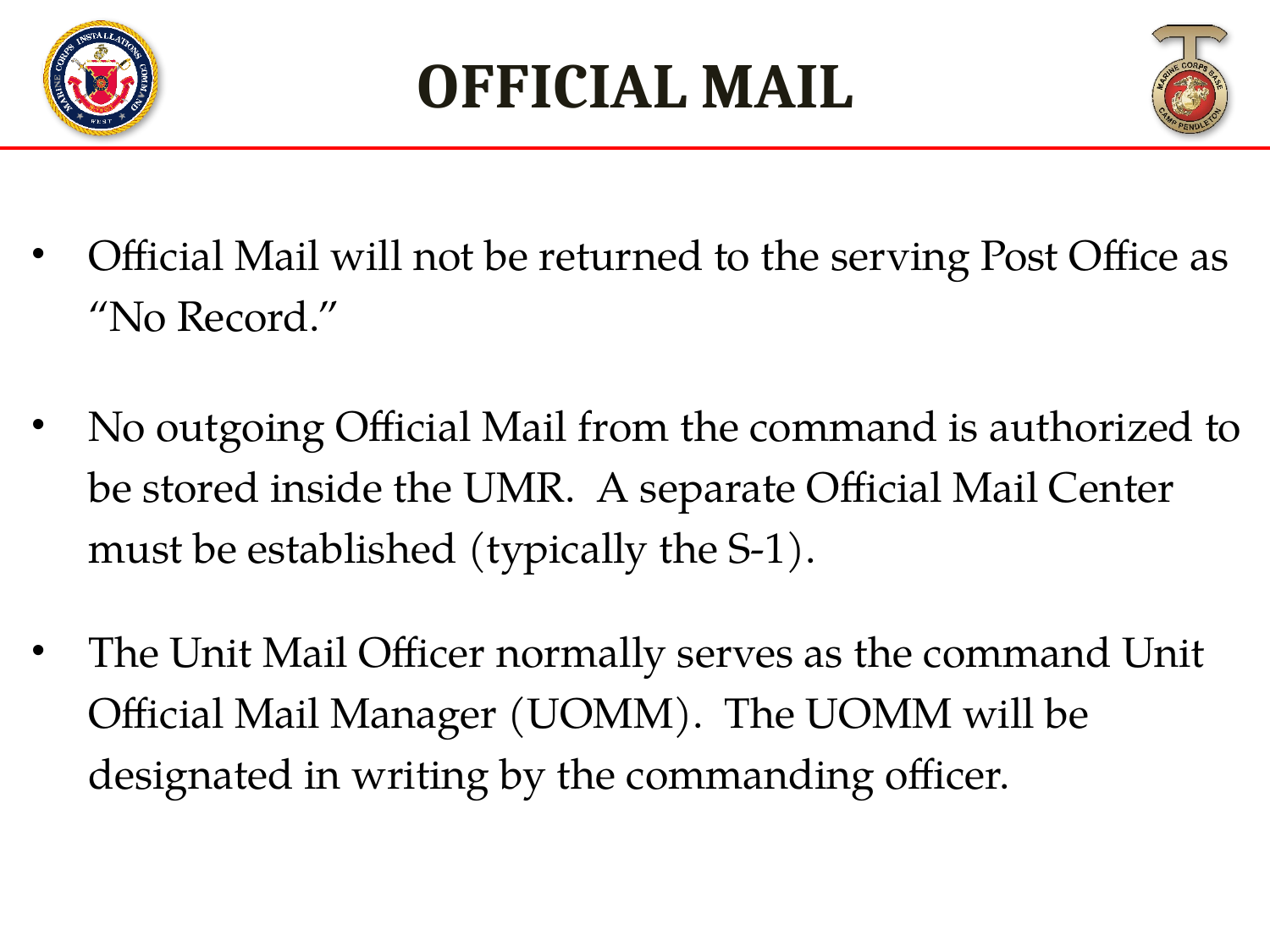

OFFICIAL MAIL
Official Mail will not be returned to the serving Post Office as “No Record.”

No outgoing Official Mail from the command is authorized to be stored inside the UMR.  A separate Official Mail Center must be established (typically the S-1).

The Unit Mail Officer normally serves as the command Unit Official Mail Manager (UOMM).  The UOMM will be designated in writing by the commanding officer.